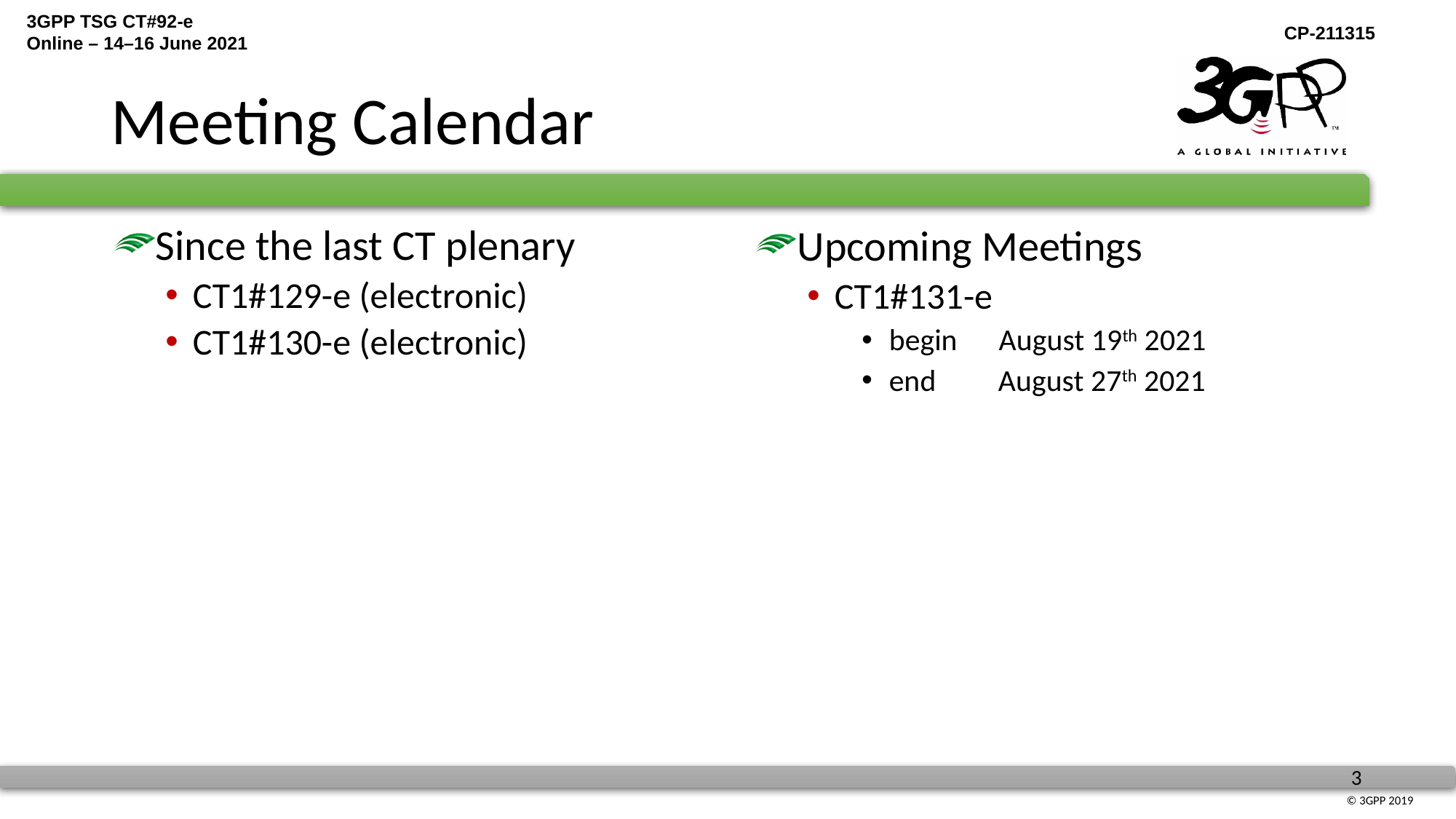

# Meeting Calendar
Since the last CT plenary
CT1#129-e (electronic)
CT1#130-e (electronic)

Upcoming Meetings
CT1#131-e
begin      August 19th 2021
end         August 27th 2021